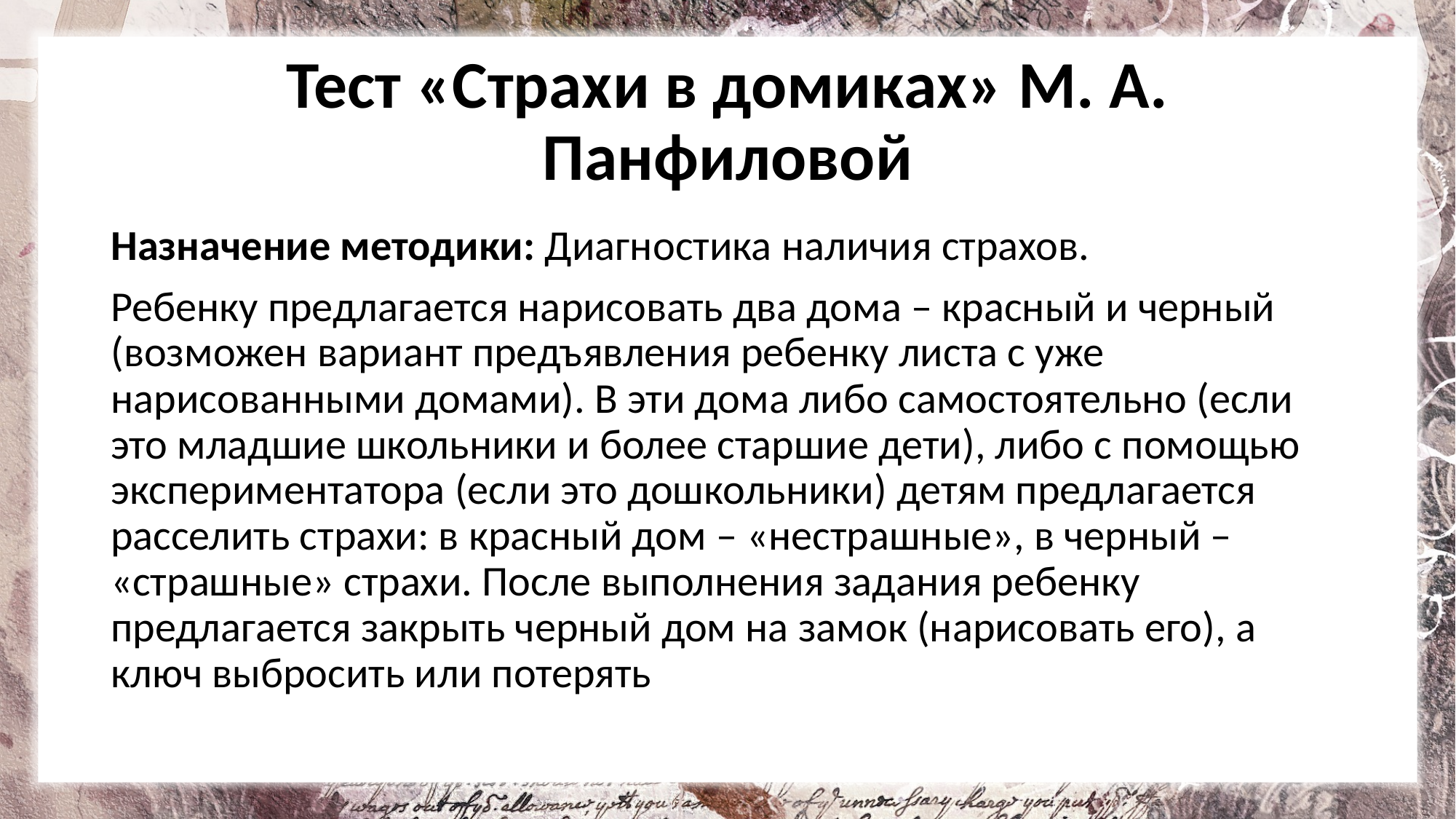

# Тест «Страхи в домиках» М. А. Панфиловой
Назначение методики: Диагностика наличия страхов.
Ребенку предлагается нарисовать два дома – красный и черный (возможен вариант предъявления ребенку листа с уже нарисованными домами). В эти дома либо самостоятельно (если это младшие школьники и более старшие дети), либо с помощью экспериментатора (если это дошкольники) детям предлагается расселить страхи: в красный дом – «нестрашные», в черный – «страшные» страхи. После выполнения задания ребенку предлагается закрыть черный дом на замок (нарисовать его), а ключ выбросить или потерять